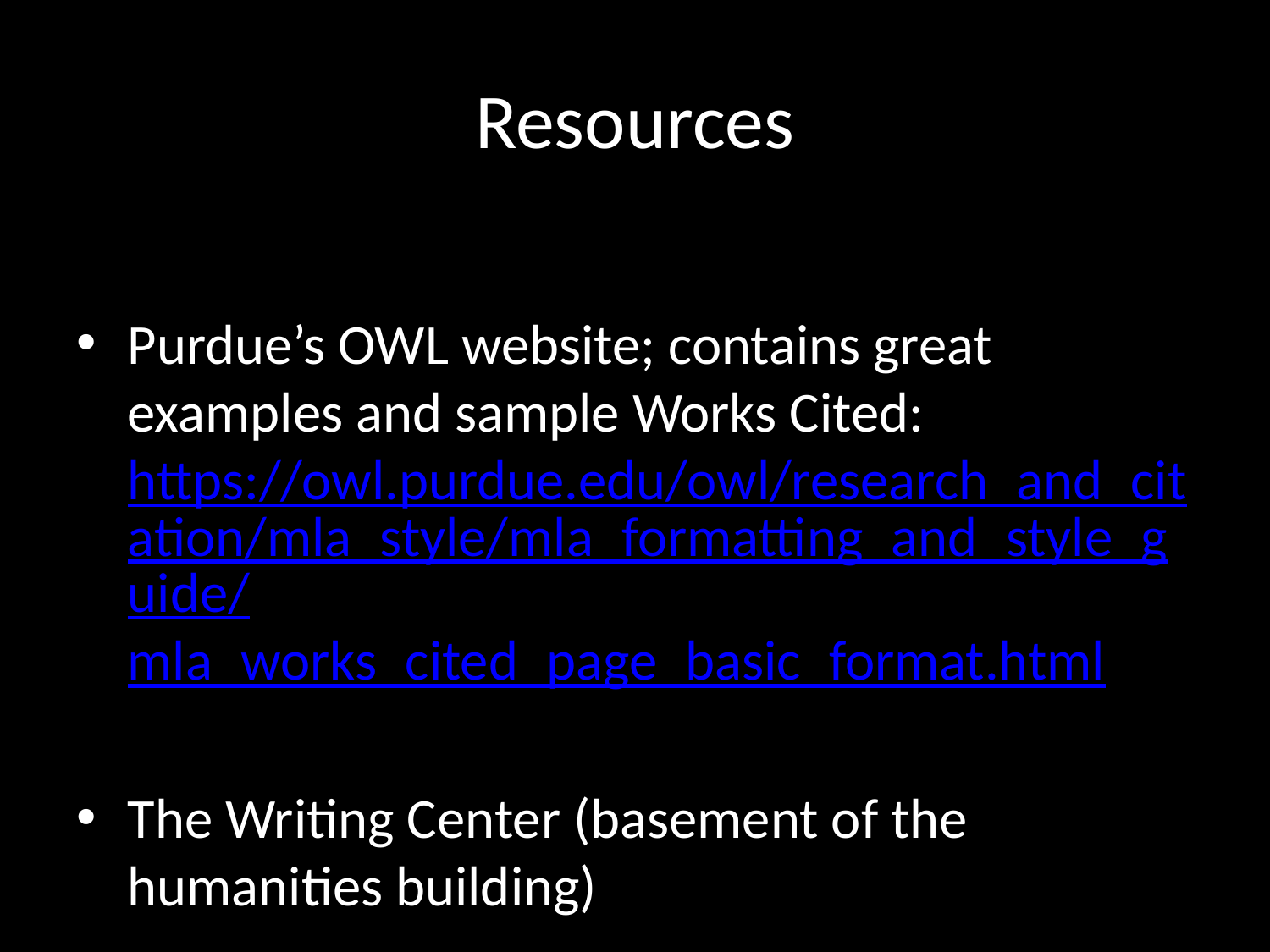

# Resources

Purdue’s OWL website; contains great examples and sample Works Cited: https://owl.purdue.edu/owl/research_and_citation/mla_style/mla_formatting_and_style_guide/mla_works_cited_page_basic_format.html

The Writing Center (basement of the humanities building)